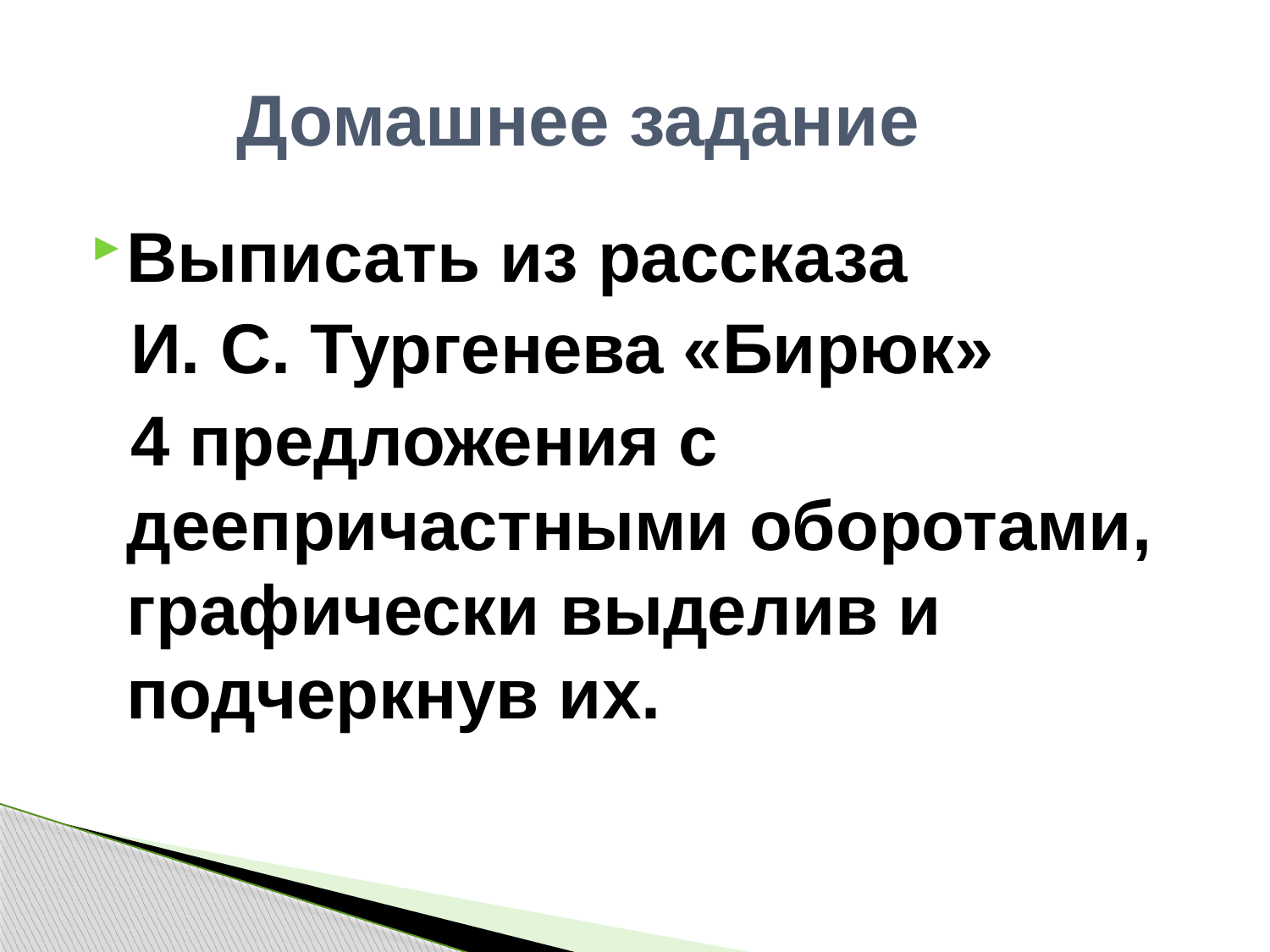

# Домашнее задание
Выписать из рассказа
  И. С. Тургенева «Бирюк»
  4 предложения с деепричастными оборотами, графически выделив и подчеркнув их.